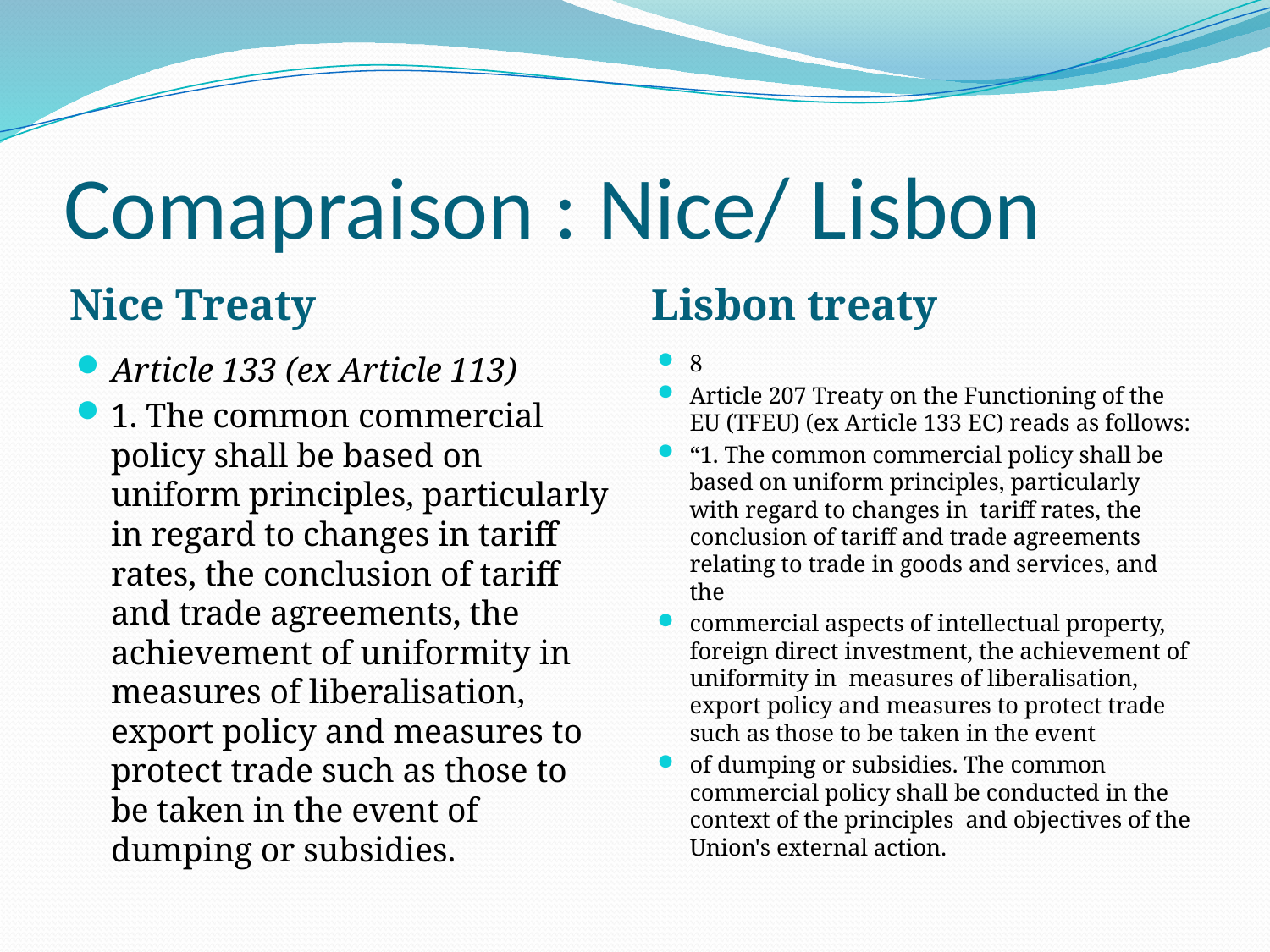

# Comapraison : Nice/ Lisbon
Nice Treaty
Lisbon treaty
Article 133 (ex Article 113)
1. The common commercial policy shall be based on uniform principles, particularly in regard to changes in tariff rates, the conclusion of tariff and trade agreements, the achievement of uniformity in measures of liberalisation, export policy and measures to protect trade such as those to be taken in the event of dumping or subsidies.
8
Article 207 Treaty on the Functioning of the EU (TFEU) (ex Article 133 EC) reads as follows:
“1. The common commercial policy shall be based on uniform principles, particularly with regard to changes in  tariff rates, the conclusion of tariff and trade agreements relating to trade in goods and services, and the
commercial aspects of intellectual property, foreign direct investment, the achievement of uniformity in  measures of liberalisation, export policy and measures to protect trade such as those to be taken in the event
of dumping or subsidies. The common commercial policy shall be conducted in the context of the principles  and objectives of the Union's external action.